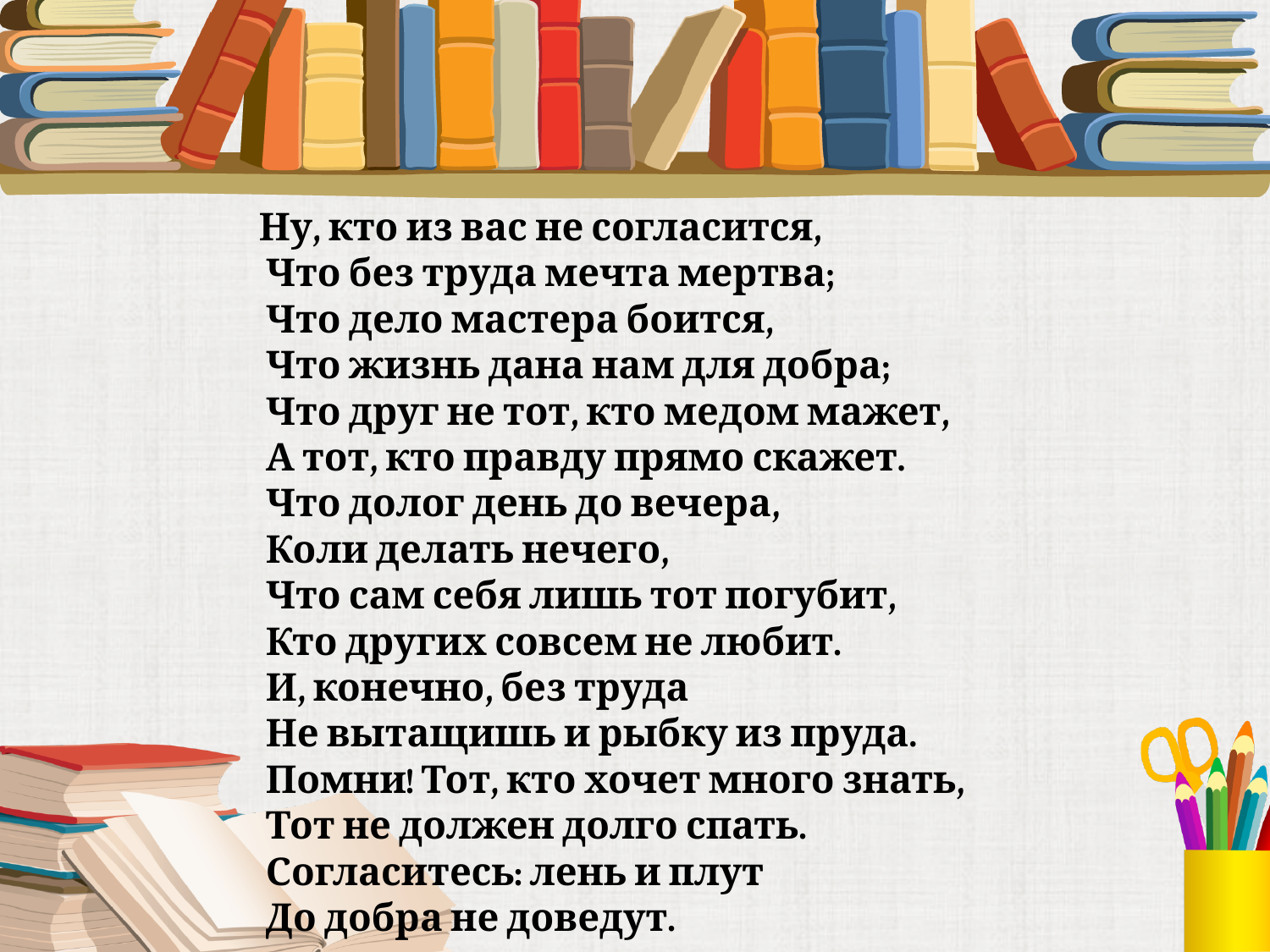

#
    Ну, кто из вас не согласится,
Что без труда мечта мертва;
Что дело мастера боится,
Что жизнь дана нам для добра;
Что друг не тот, кто медом мажет,
А тот, кто правду прямо скажет.
Что долог день до вечера,
Коли делать нечего,
Что сам себя лишь тот погубит,
Кто других совсем не любит.
И, конечно, без труда
Не вытащишь и рыбку из пруда.
Помни! Тот, кто хочет много знать,
Тот не должен долго спать.
Согласитесь: лень и плут
До добра не доведут.